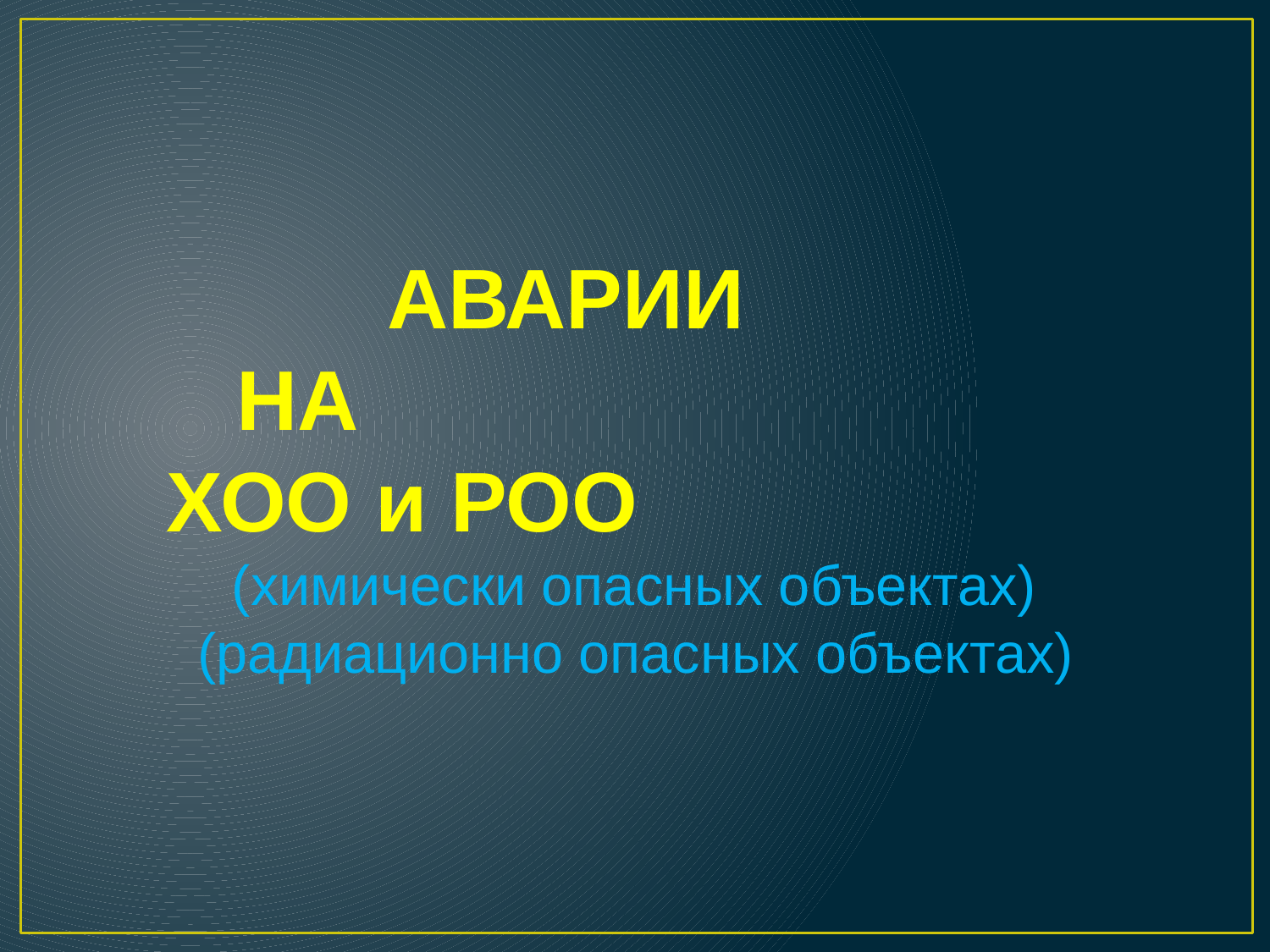

АВАРИИ
       НА
    ХОО и РОО
                  (химически опасных объектах)
        (радиационно опасных объектах)